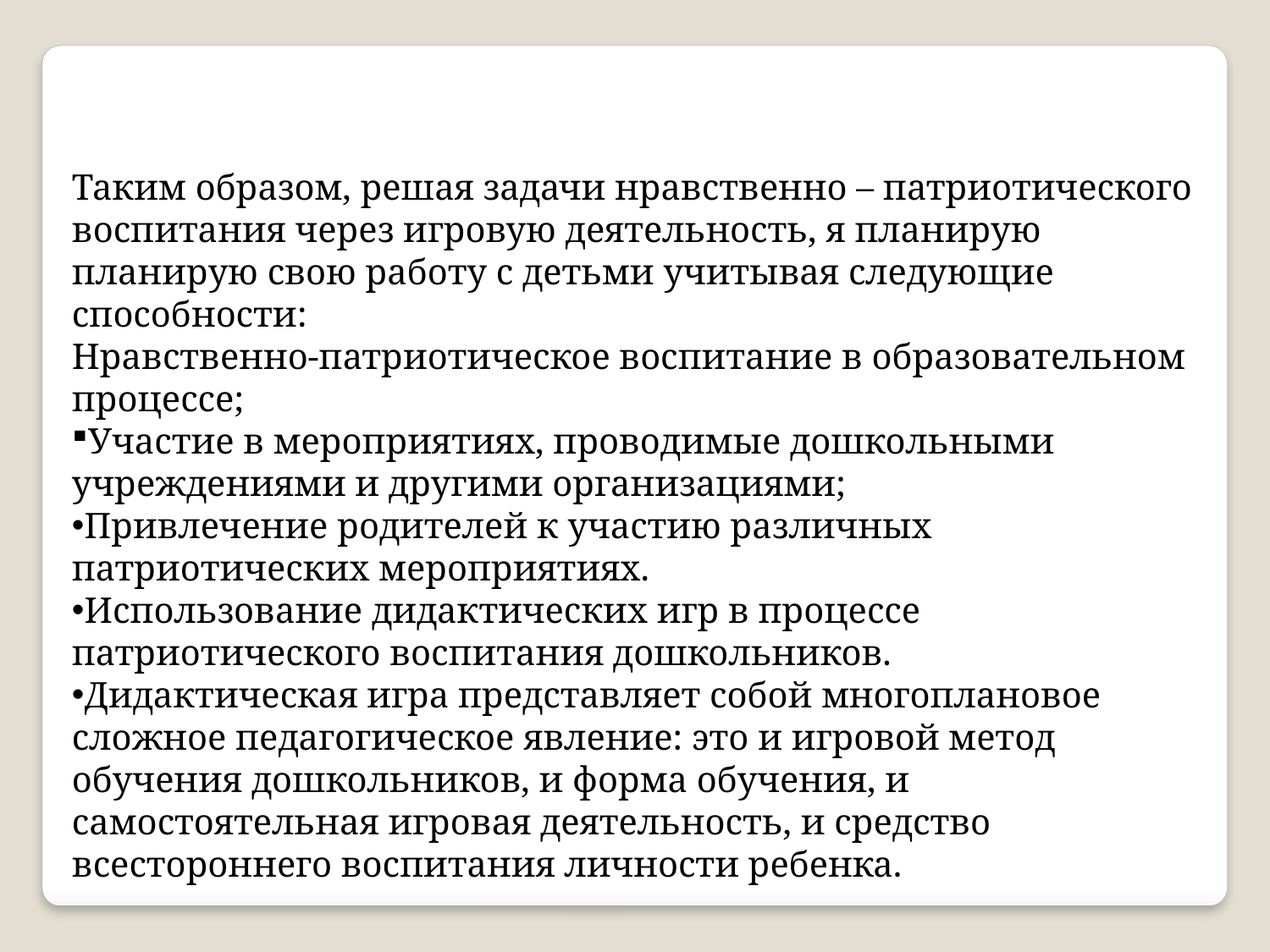

Таким образом, решая задачи нравственно – патриотического воспитания через игровую деятельность, я планирую планирую свою работу с детьми учитывая следующие способности:
Нравственно-патриотическое воспитание в образовательном процессе;
Участие в мероприятиях, проводимые дошкольными учреждениями и другими организациями;
Привлечение родителей к участию различных патриотических мероприятиях.
Использование дидактических игр в процессе патриотического воспитания дошкольников.
Дидактическая игра представляет собой многоплановое сложное педагогическое явление: это и игровой метод обучения дошкольников, и форма обучения, и самостоятельная игровая деятельность, и средство всестороннего воспитания личности ребенка.